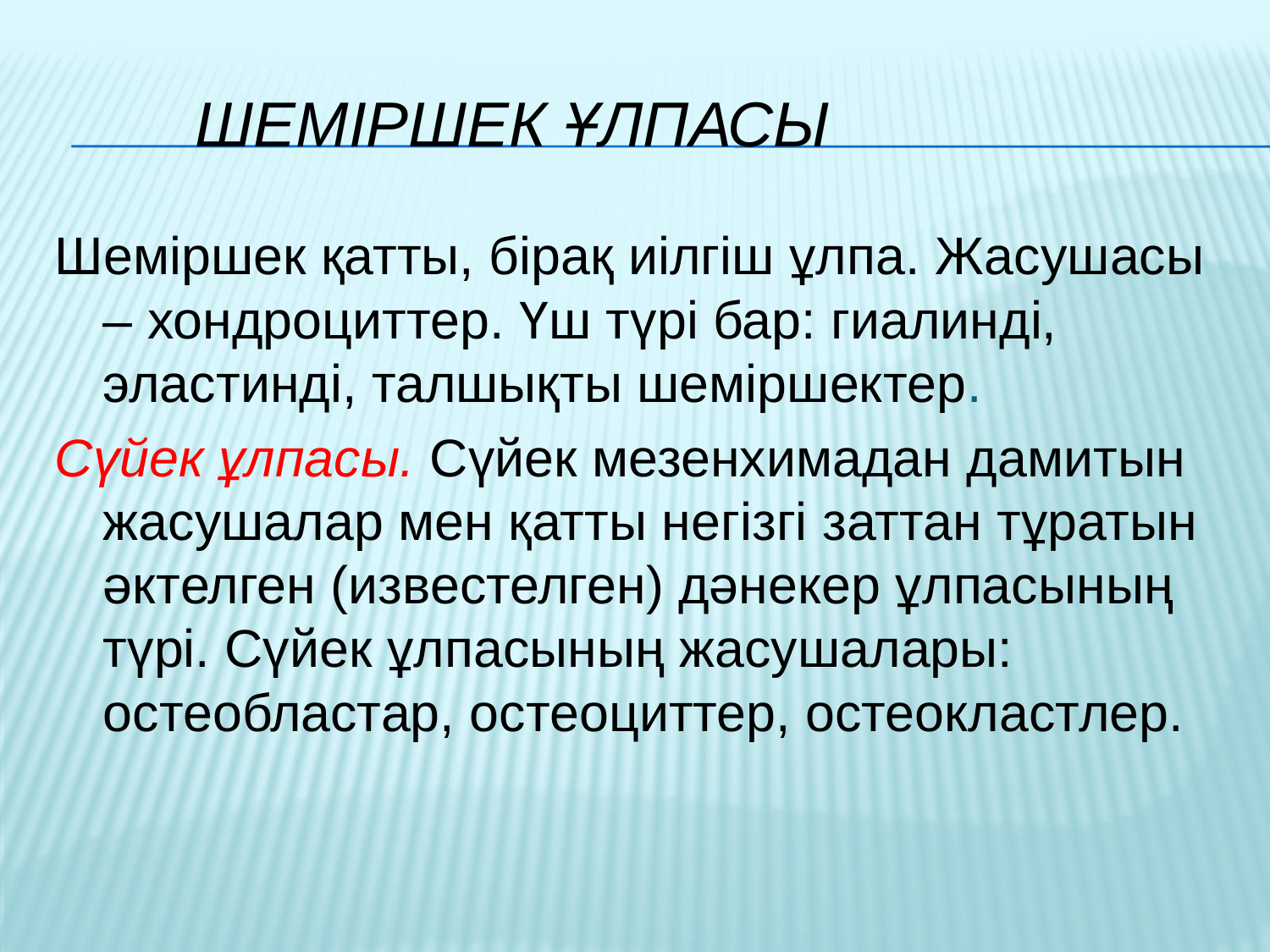

# Шеміршек ұлпасы
Шеміршек қатты, бірақ иілгіш ұлпа. Жасушасы – хондроциттер. Үш түрі бар: гиалинді, эластинді, талшықты шеміршектер.
Сүйек ұлпасы. Сүйек мезенхимадан дамитын жасушалар мен қатты негізгі заттан тұратын әктелген (известелген) дәнекер ұлпасының түрі. Сүйек ұлпасының жасушалары: остеобластар, остеоциттер, остеокластлер.